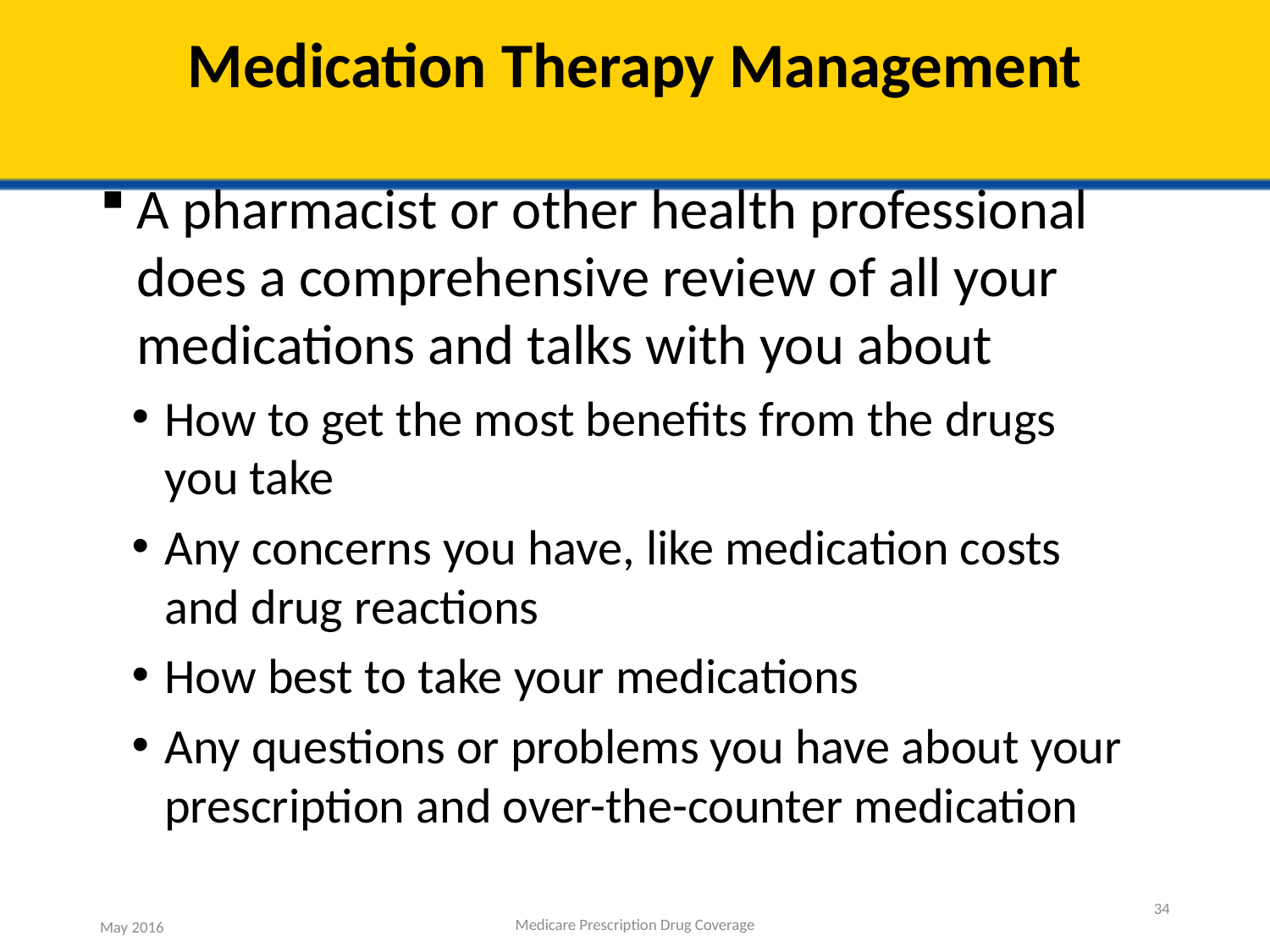

# Medication Therapy Management
A pharmacist or other health professional does a comprehensive review of all your medications and talks with you about
How to get the most benefits from the drugs you take
Any concerns you have, like medication costs and drug reactions
How best to take your medications
Any questions or problems you have about your prescription and over-the-counter medication

34
Medicare Prescription Drug Coverage
May 2016